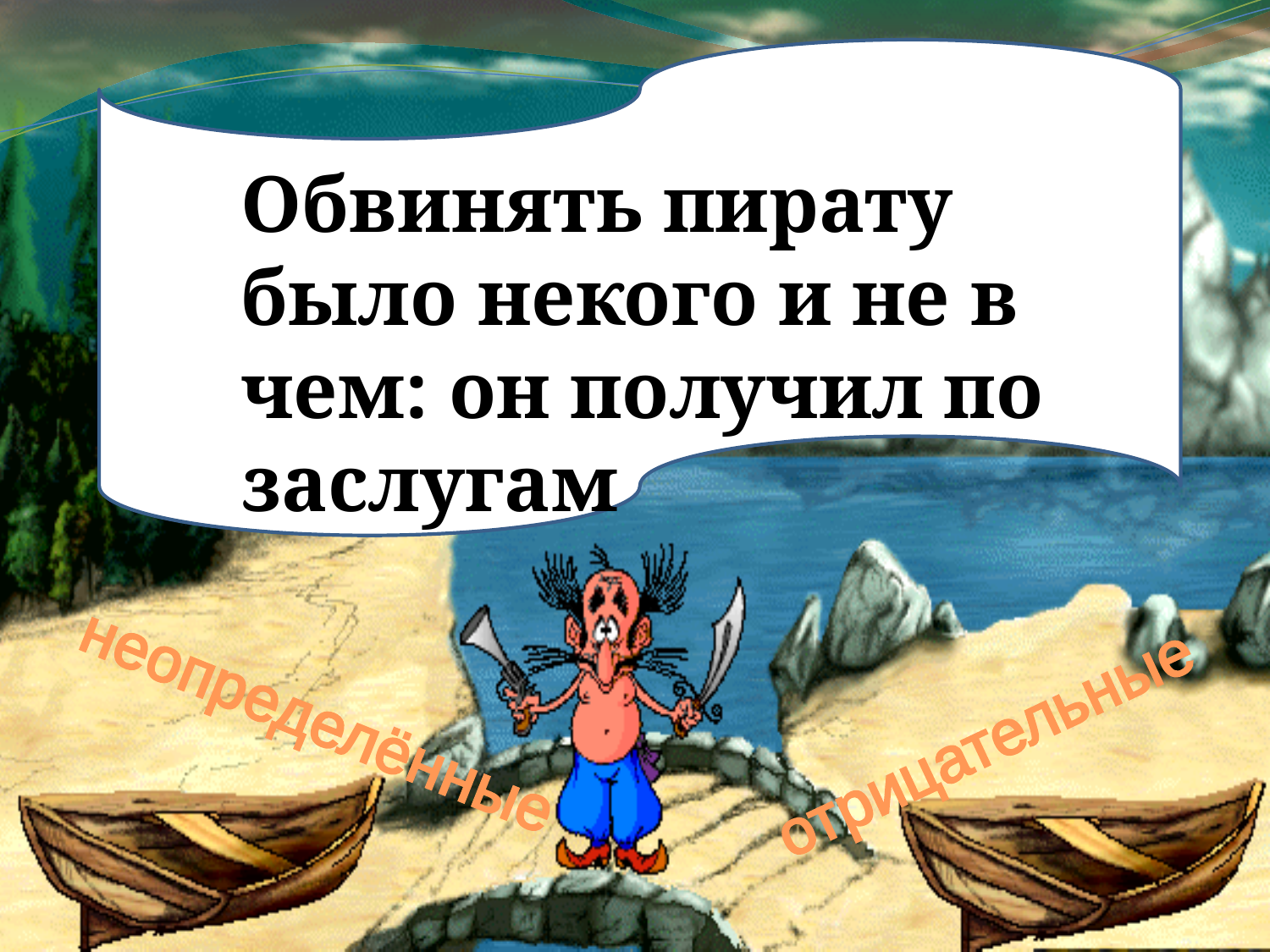

Обвинять пирату было некого и не в чем: он получил по заслугам
неопределённые
отрицательные